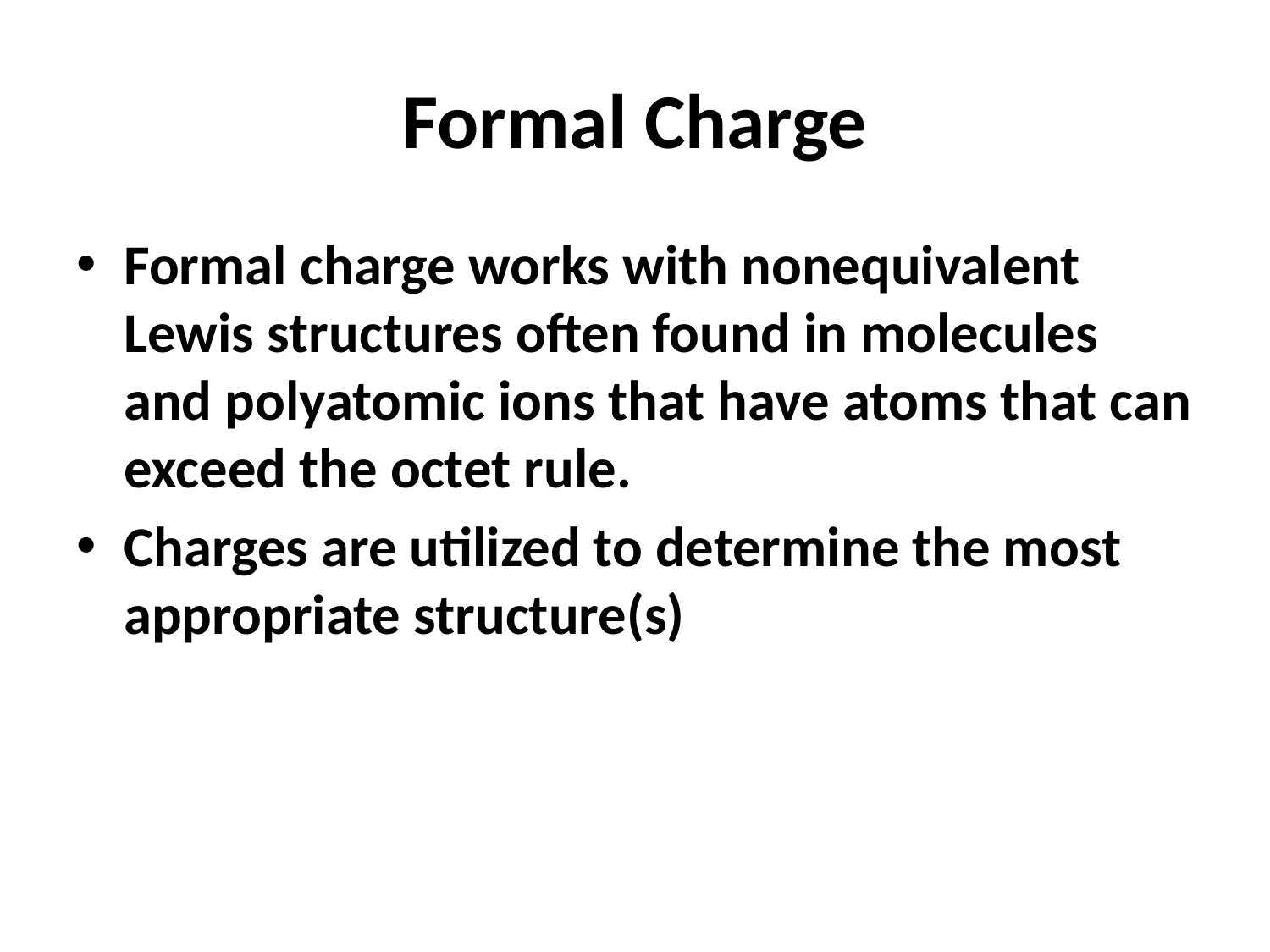

# Formal Charge
Formal charge works with nonequivalent Lewis structures often found in molecules and polyatomic ions that have atoms that can exceed the octet rule.
Charges are utilized to determine the most appropriate structure(s)